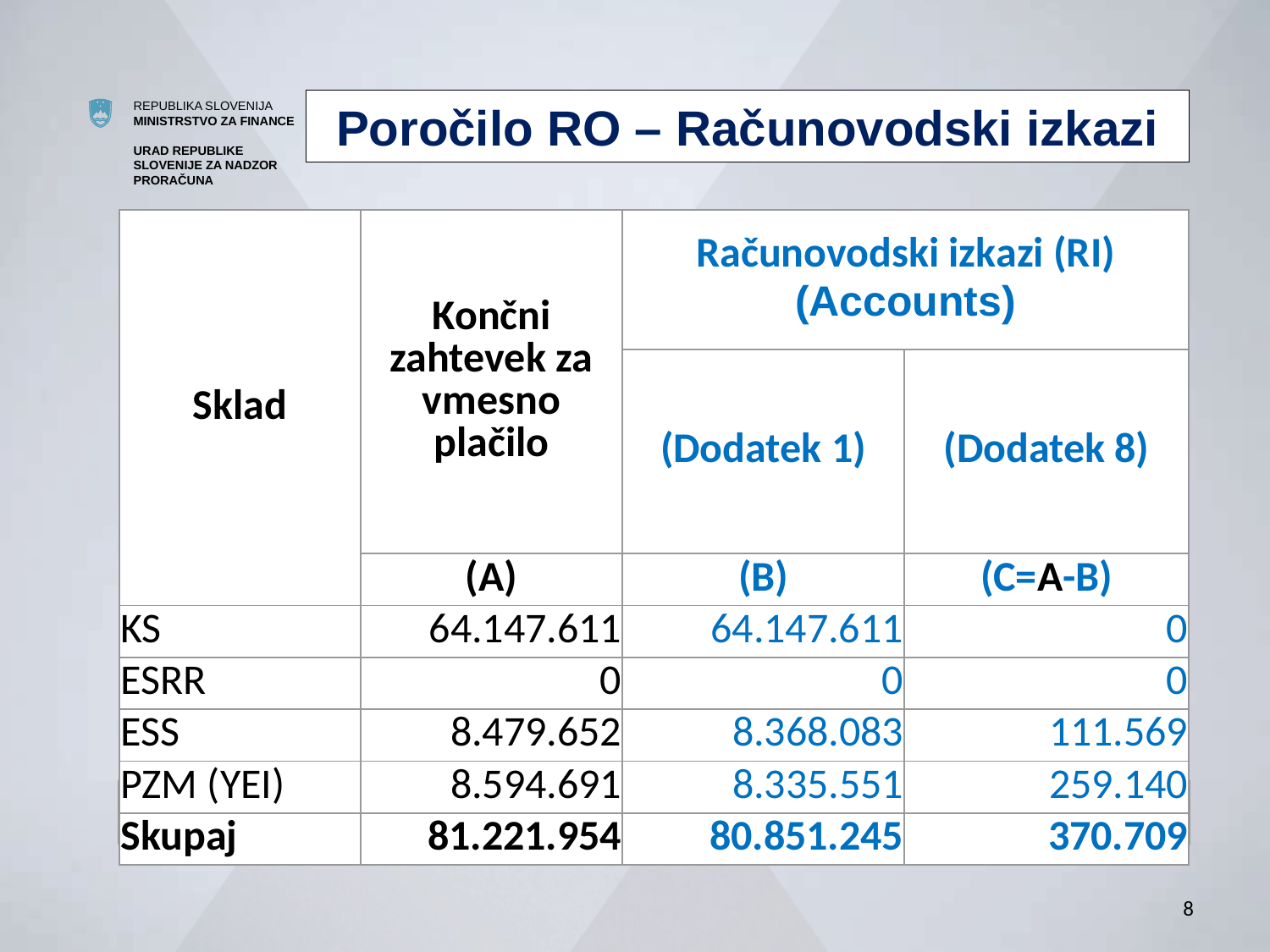

Poročilo RO – Računovodski izkazi
| Sklad | Končni zahtevek za vmesno plačilo | Računovodski izkazi (RI) (Accounts) |  |
| --- | --- | --- | --- |
|  |  | (Dodatek 1) | (Dodatek 8) |
|  | (A) | (B) | (C=A-B) |
| KS | 64.147.611 | 64.147.611 | 0 |
| ESRR | 0 | 0 | 0 |
| ESS | 8.479.652 | 8.368.083 | 111.569 |
| PZM (YEI) | 8.594.691 | 8.335.551 | 259.140 |
| Skupaj | 81.221.954 | 80.851.245 | 370.709 |
Dodatki od 2 do 7 imajo vrednosti 0
8